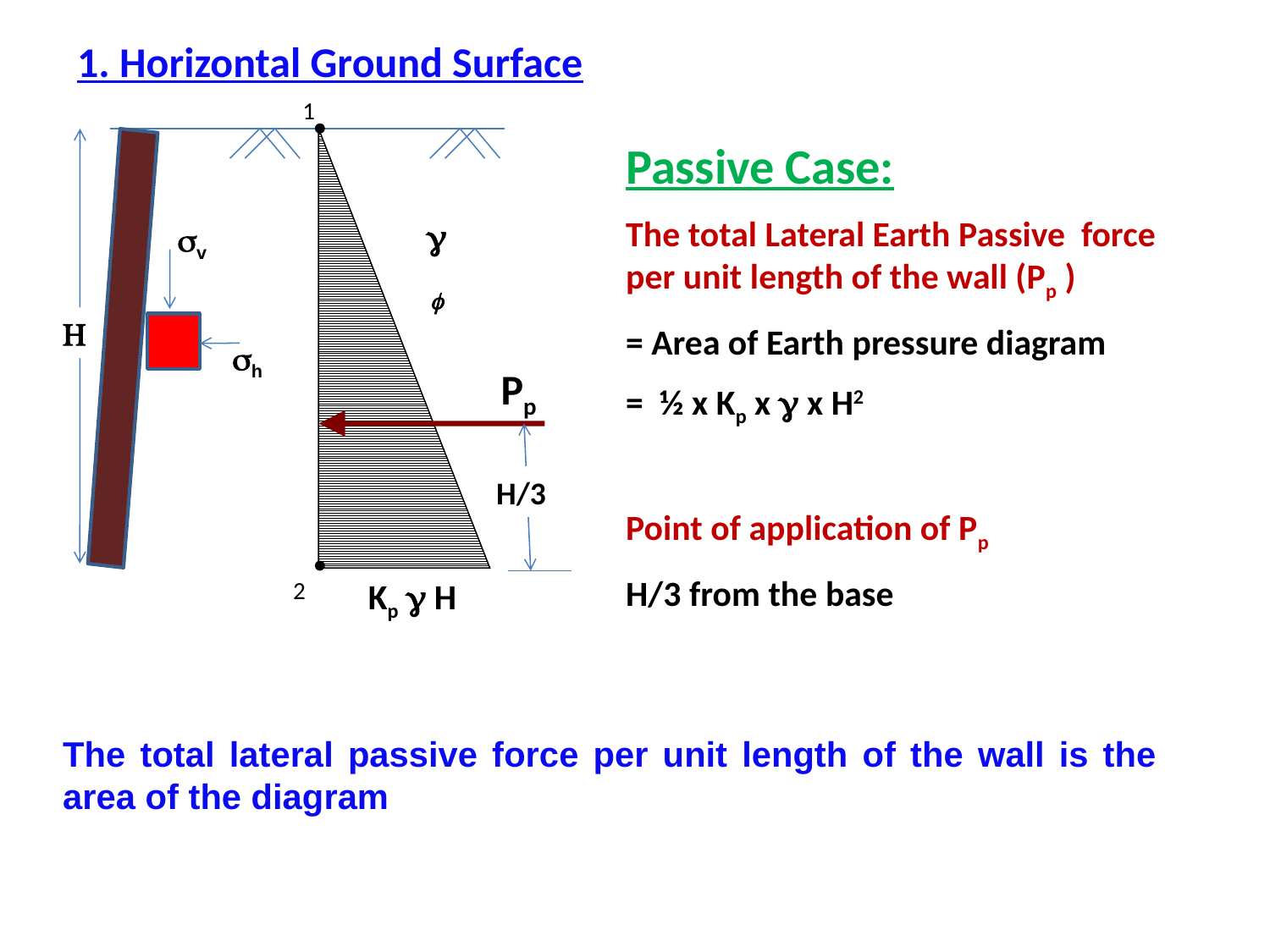

1. Horizontal Ground Surface
1

Passive Case:
The total Lateral Earth Passive  force per unit length of the wall (Pp )
= Area of Earth pressure diagram
=  ½ x Kp x γ x H2

Point of application of Pp
H/3 from the base

γ
φ
σv
Η

σh
Pp

H/3

  Kp γ H
2
The total lateral passive force per unit length of the wall is the area of the diagram